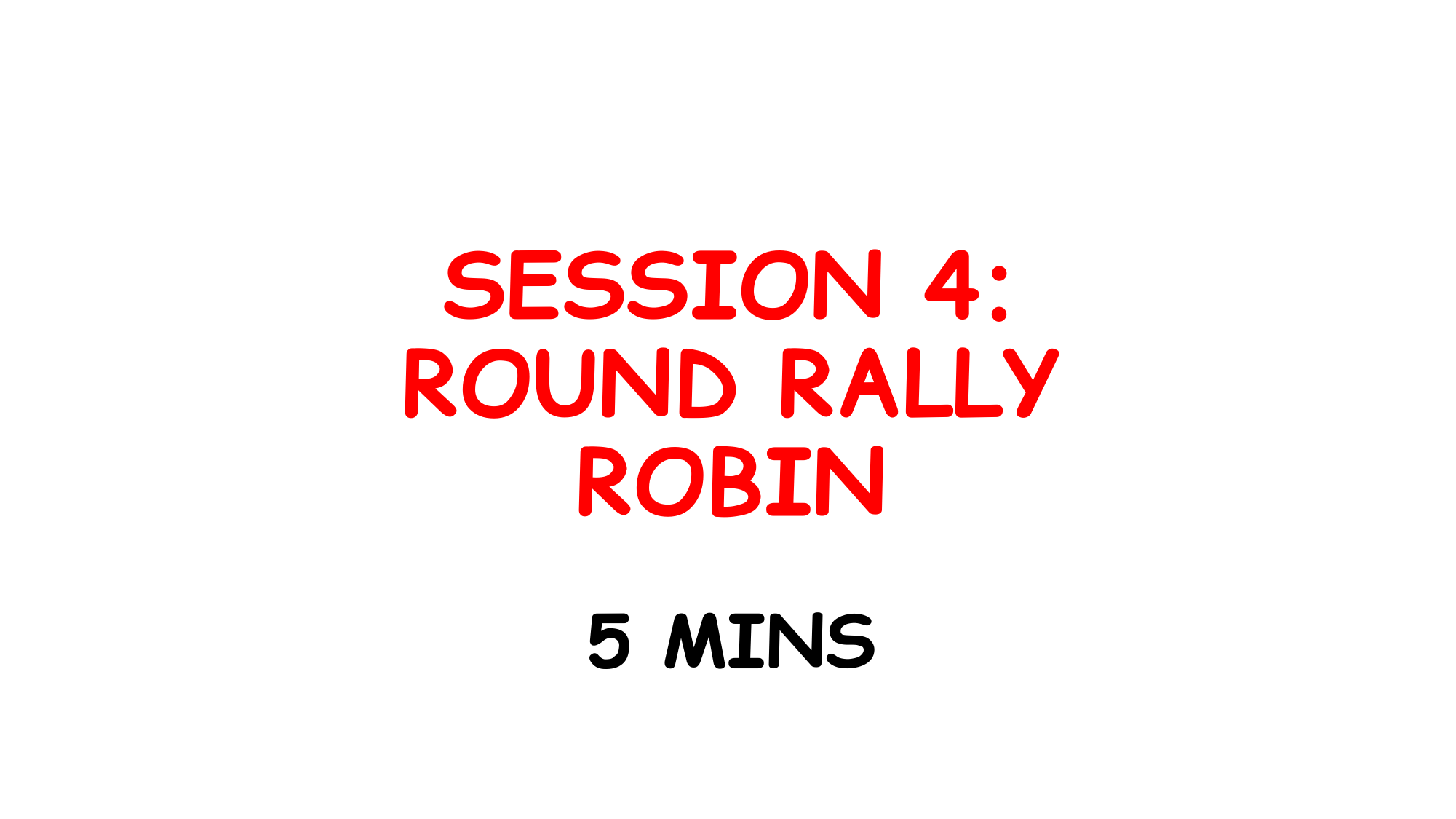

# SESSION 4: ROUND RALLY ROBIN
5 MINS